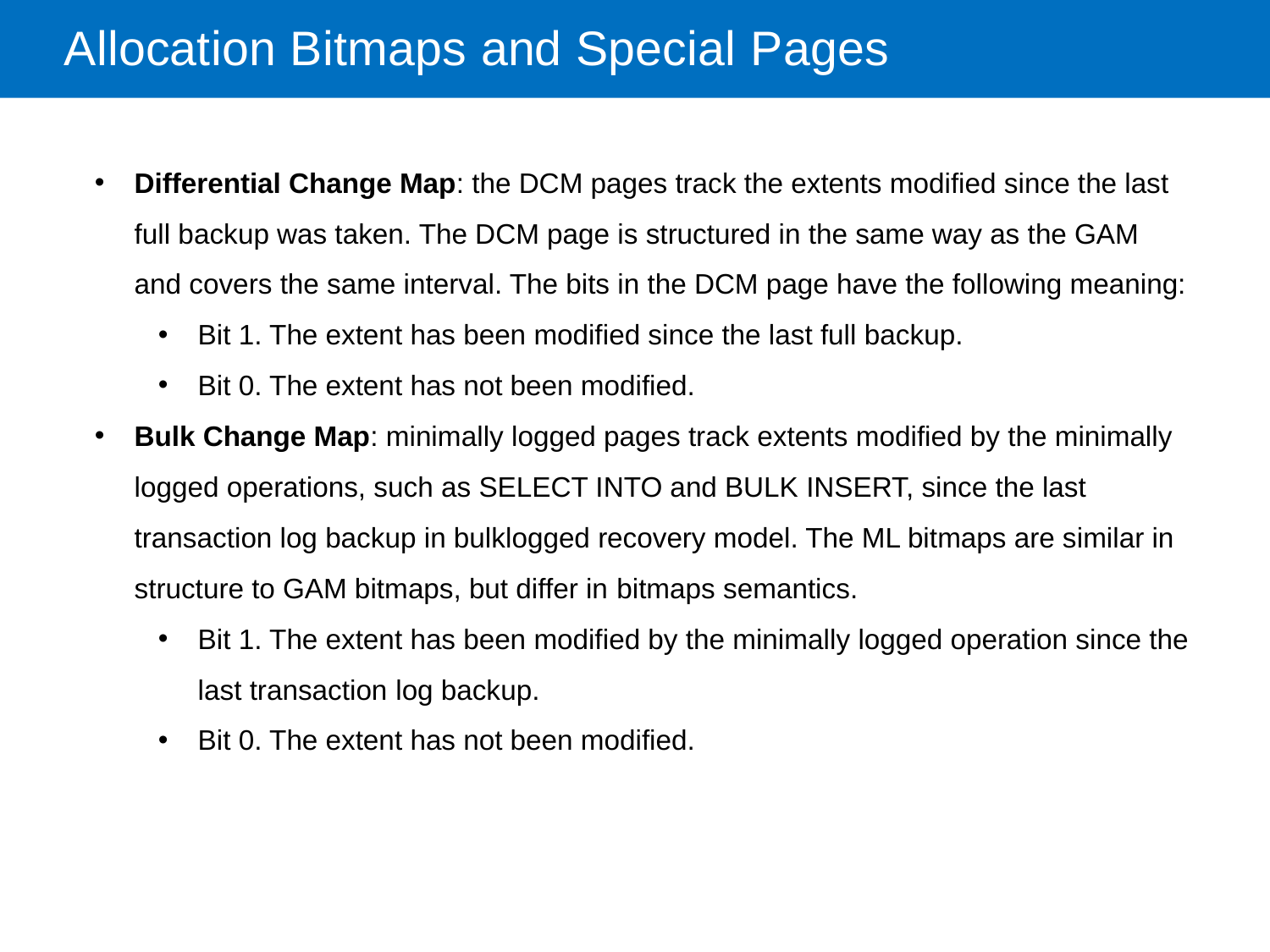

Allocation Bitmaps and Special Pages
Differential Change Map: the DCM pages track the extents modified since the last full backup was taken. The DCM page is structured in the same way as the GAM and covers the same interval. The bits in the DCM page have the following meaning:
Bit 1. The extent has been modified since the last full backup.
Bit 0. The extent has not been modified.
Bulk Change Map: minimally logged pages track extents modified by the minimally logged operations, such as SELECT INTO and BULK INSERT, since the last transaction log backup in bulklogged recovery model. The ML bitmaps are similar in structure to GAM bitmaps, but differ in bitmaps semantics.
Bit 1. The extent has been modified by the minimally logged operation since the last transaction log backup.
Bit 0. The extent has not been modified.